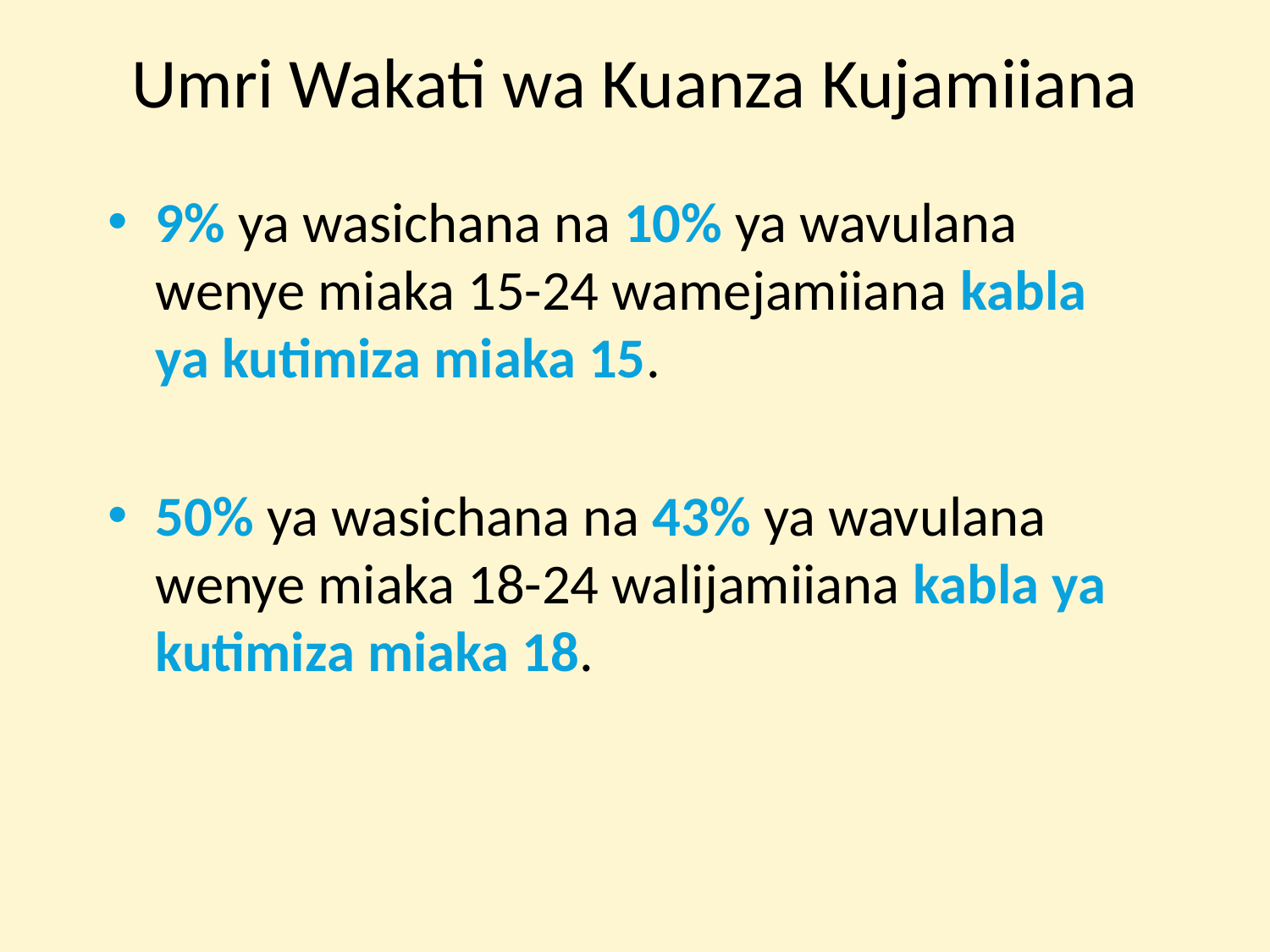

# Umri Wakati wa Kuanza Kujamiiana
9% ya wasichana na 10% ya wavulana wenye miaka 15-24 wamejamiiana kabla ya kutimiza miaka 15.

50% ya wasichana na 43% ya wavulana wenye miaka 18-24 walijamiiana kabla ya kutimiza miaka 18.